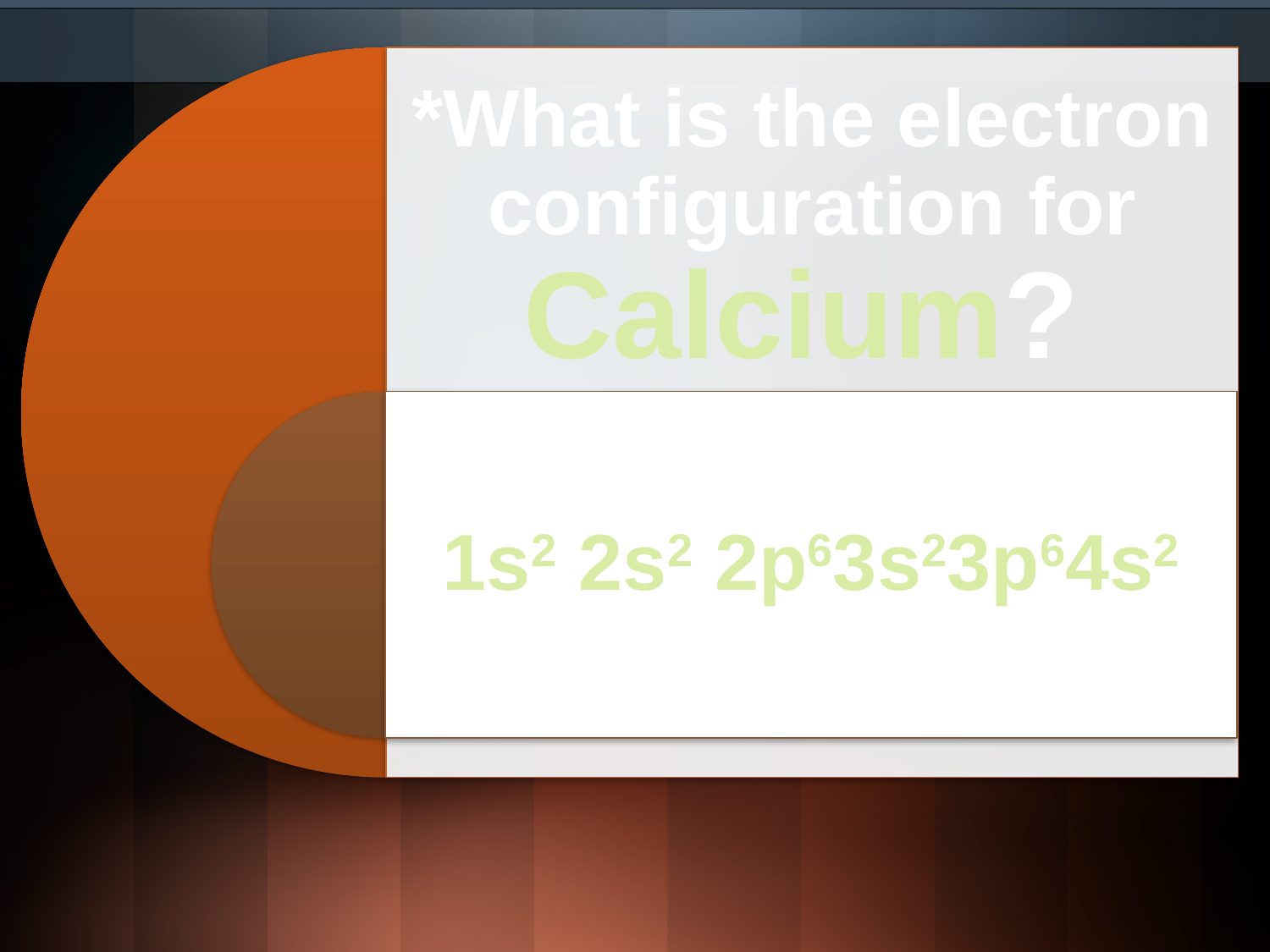

*What is the electron configuration for Calcium?

1s2 2s2 2p63s23p64s2